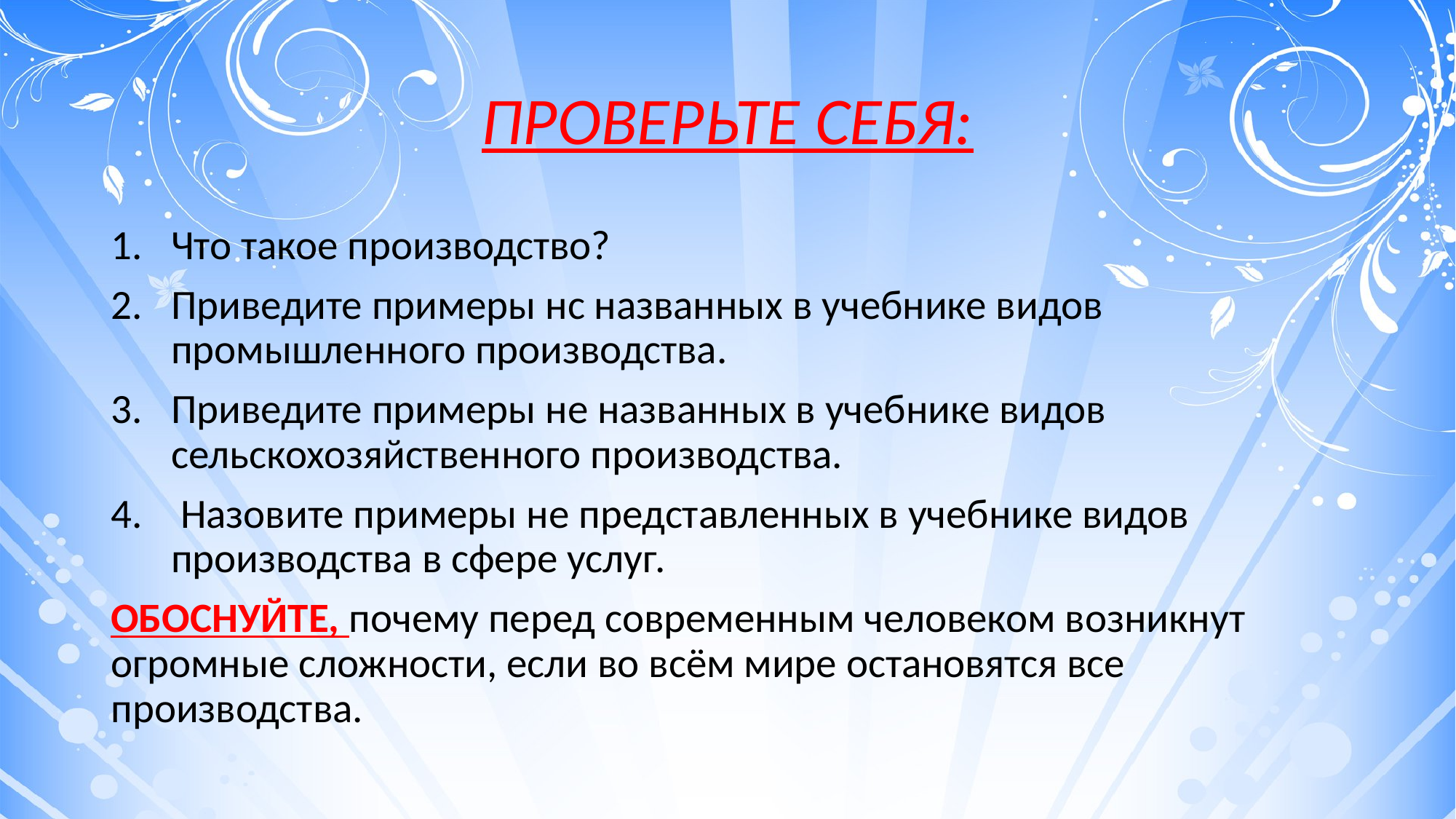

# ПРОВЕРЬТЕ СЕБЯ:
Что такое производство?
Приведите примеры нс названных в учебнике видов промышленного производства.
Приведите примеры не названных в учебнике видов сельскохозяйственного производства.
 Назовите примеры не представленных в учебнике видов производства в сфере услуг.
ОБОСНУЙТЕ, почему перед современным человеком возникнут огромные сложности, если во всём мире остановятся все производства.